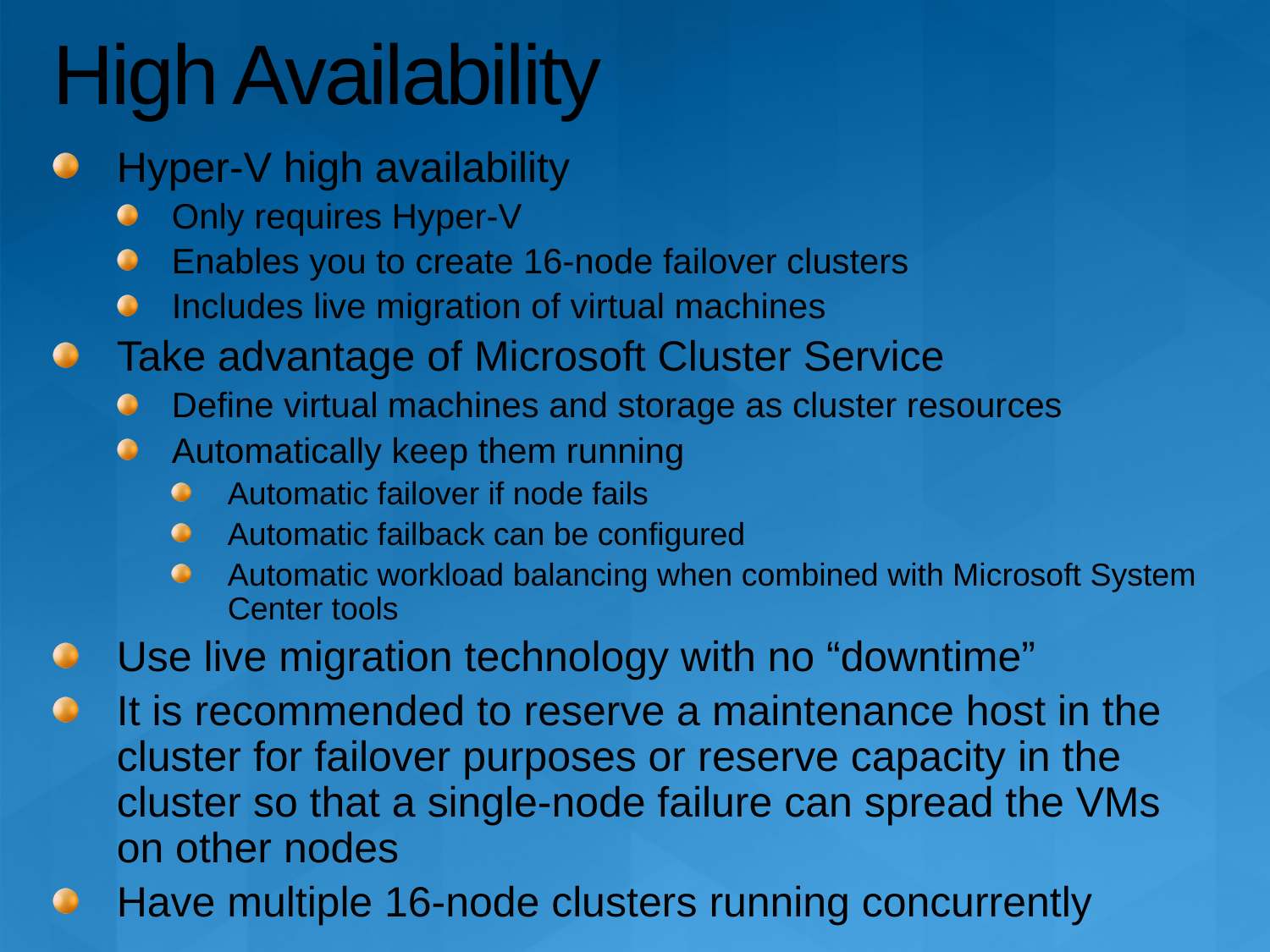

# High Availability
Hyper-V high availability
Only requires Hyper-V
Enables you to create 16-node failover clusters
Includes live migration of virtual machines
Take advantage of Microsoft Cluster Service
Define virtual machines and storage as cluster resources
Automatically keep them running
Automatic failover if node fails
Automatic failback can be configured
Automatic workload balancing when combined with Microsoft System Center tools
Use live migration technology with no “downtime”
It is recommended to reserve a maintenance host in the cluster for failover purposes or reserve capacity in the cluster so that a single-node failure can spread the VMs on other nodes
Have multiple 16-node clusters running concurrently